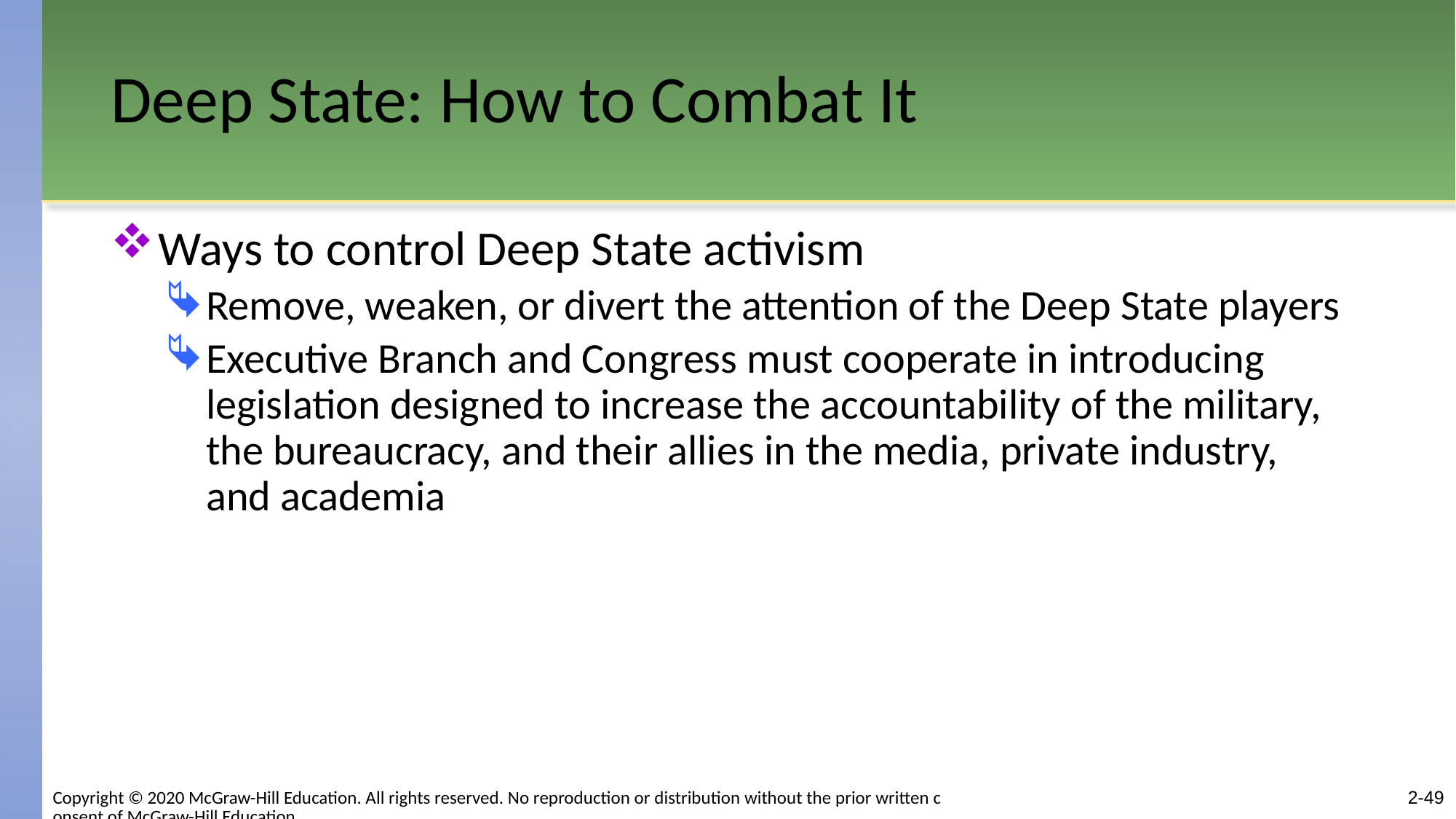

# Deep State: How to Combat It
Ways to control Deep State activism
Remove, weaken, or divert the attention of the Deep State players
Executive Branch and Congress must cooperate in introducing legislation designed to increase the accountability of the military, the bureaucracy, and their allies in the media, private industry, and academia
2-49
Copyright © 2020 McGraw-Hill Education. All rights reserved. No reproduction or distribution without the prior written consent of McGraw-Hill Education.